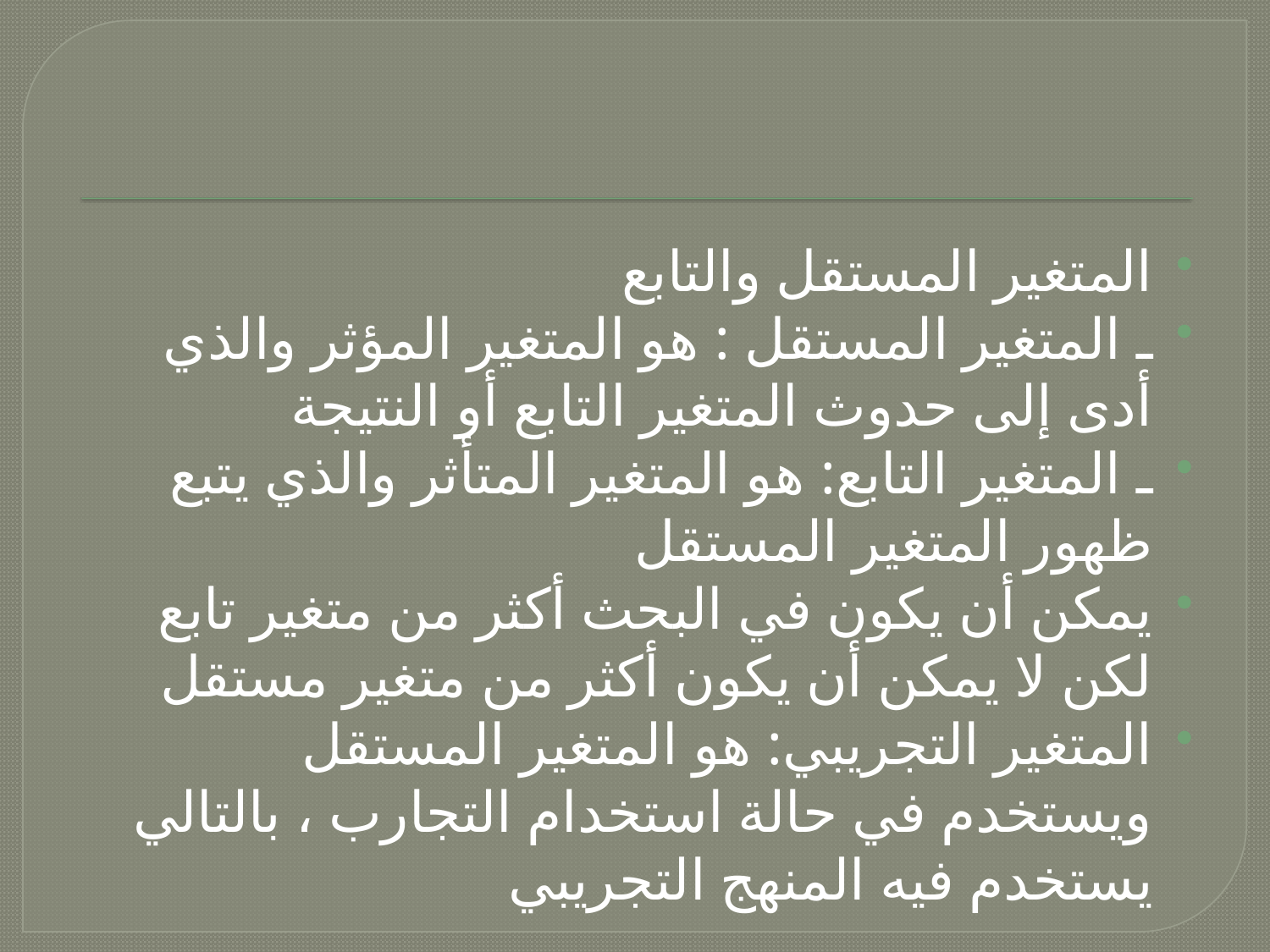

#
المتغير المستقل والتابع
ـ المتغير المستقل : هو المتغير المؤثر والذي أدى إلى حدوث المتغير التابع أو النتيجة
ـ المتغير التابع: هو المتغير المتأثر والذي يتبع ظهور المتغير المستقل
يمكن أن يكون في البحث أكثر من متغير تابع لكن لا يمكن أن يكون أكثر من متغير مستقل
المتغير التجريبي: هو المتغير المستقل ويستخدم في حالة استخدام التجارب ، بالتالي يستخدم فيه المنهج التجريبي